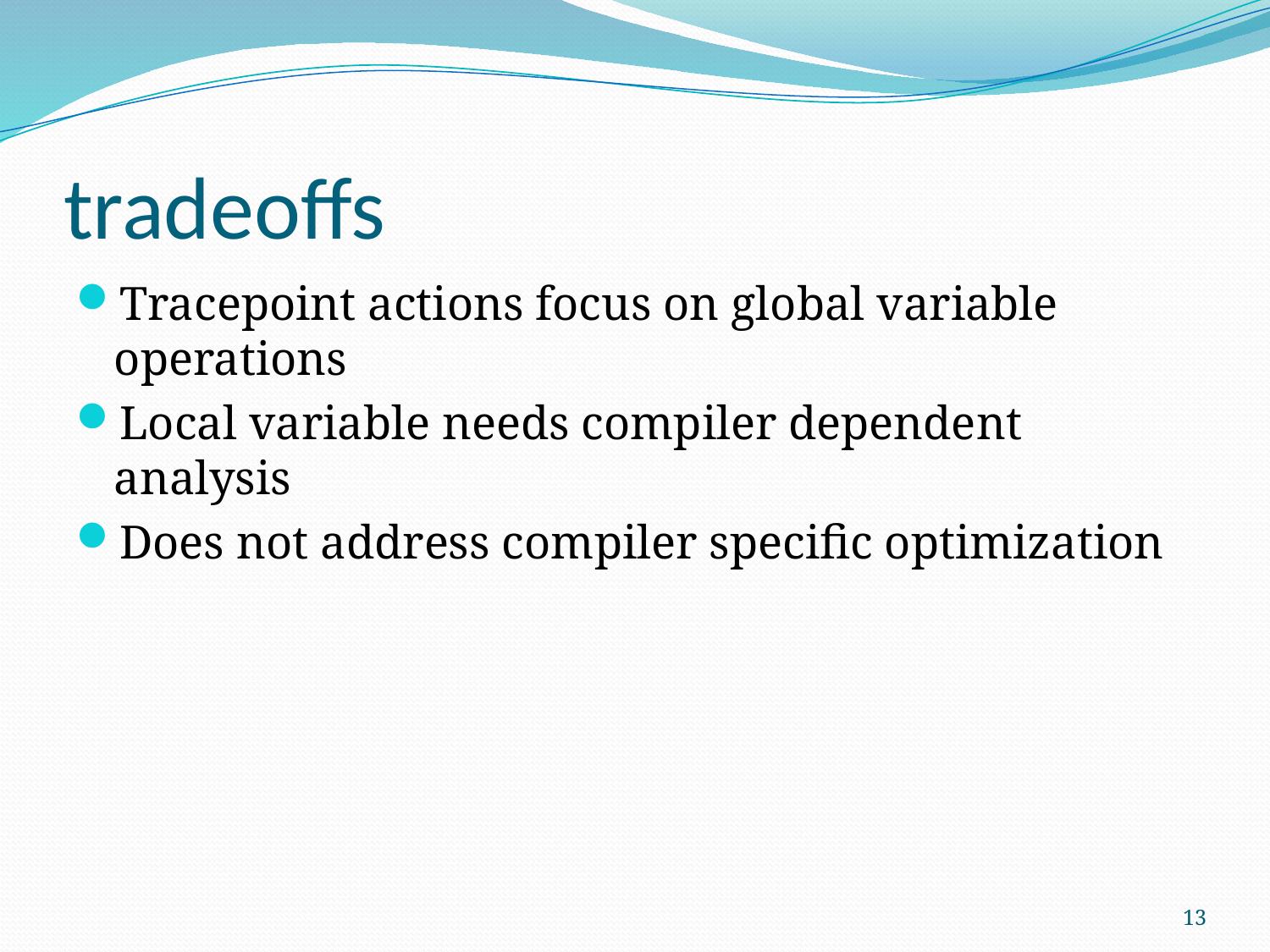

# tradeoffs
Tracepoint actions focus on global variable operations
Local variable needs compiler dependent analysis
Does not address compiler specific optimization

13